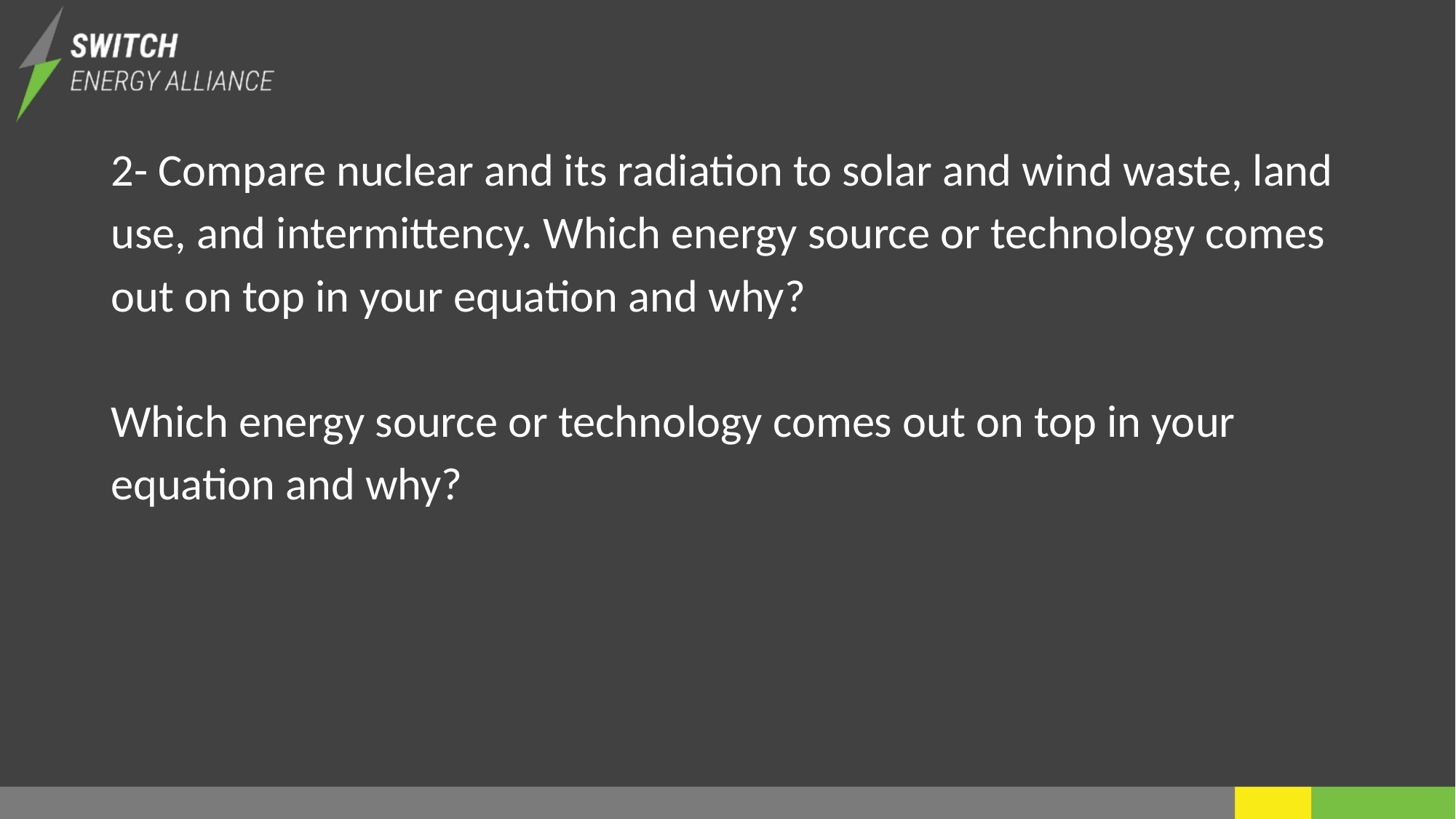

2- Compare nuclear and its radiation to solar and wind waste, land use, and intermittency. Which energy source or technology comes out on top in your equation and why?

Which energy source or technology comes out on top in your equation and why?